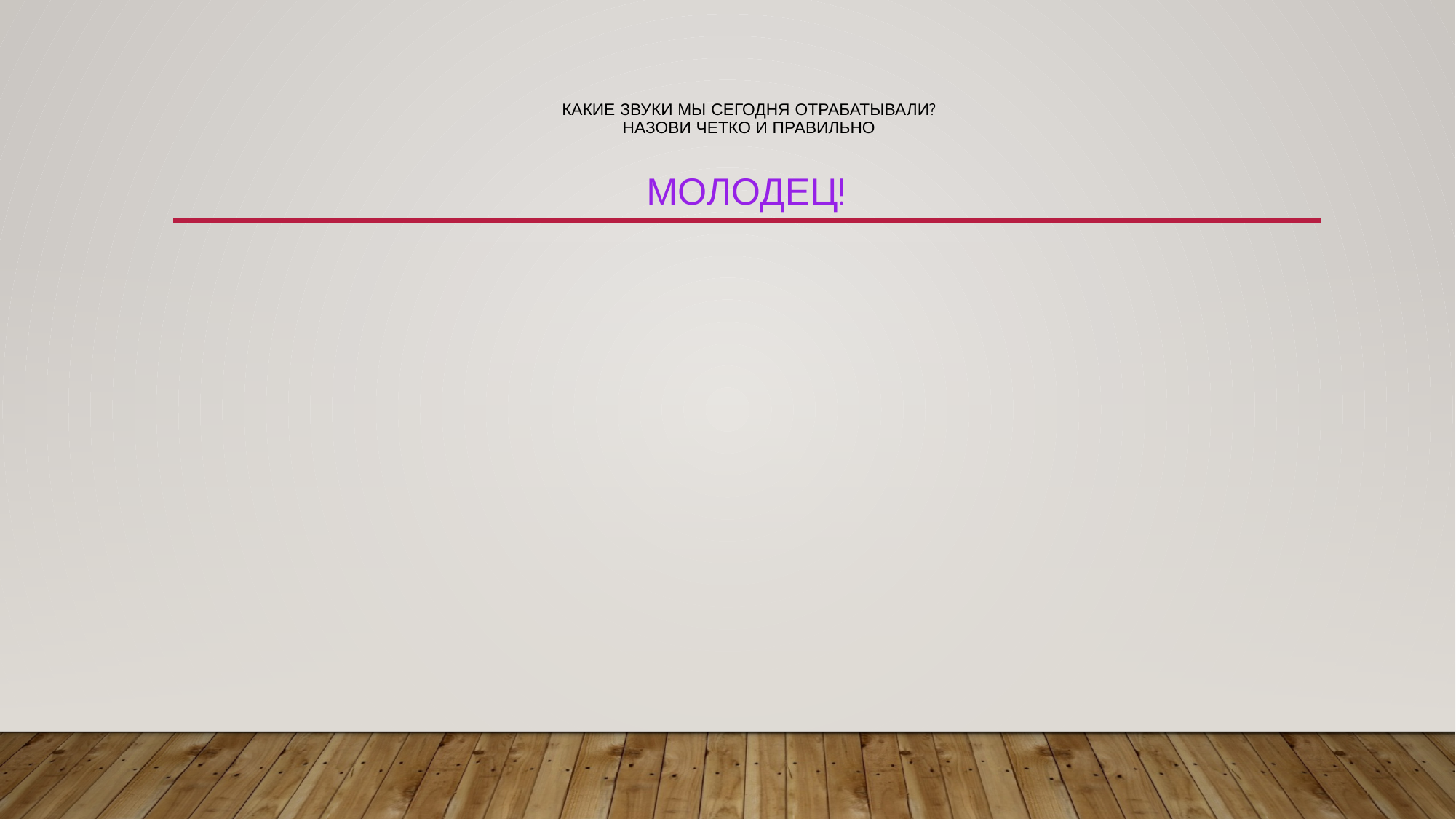

# какие звуки мы сегодня отрабатывали? Назови четко и правильно Молодец!